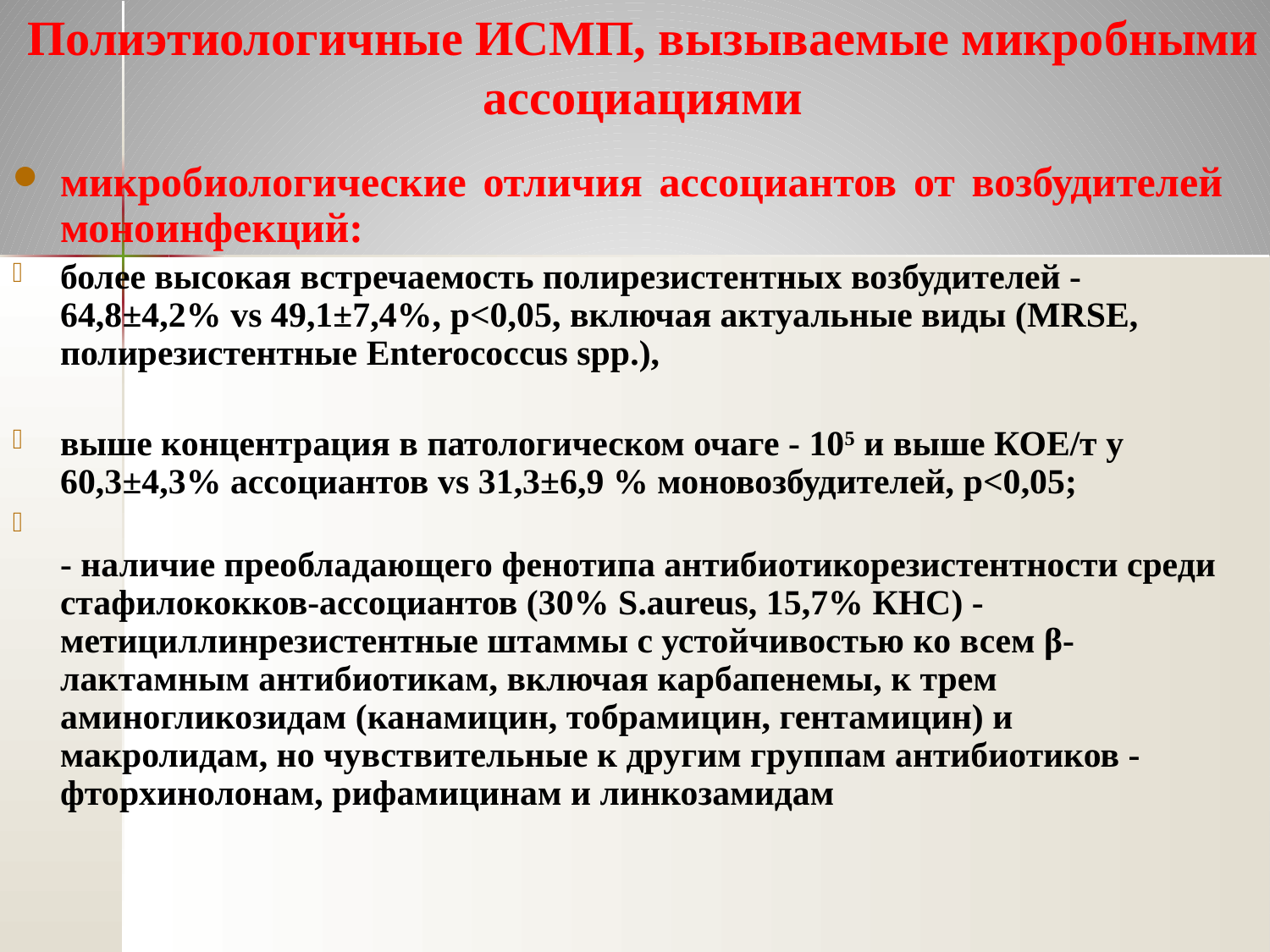

Полиэтиологичные ИСМП, вызываемые микробными ассоциациями

микробиологические отличия ассоциантов от возбудителей моноинфекций:
более высокая встречаемость полирезистентных возбудителей - 64,8±4,2% vs 49,1±7,4%, p<0,05, включая актуальные виды (MRSE, полирезистентные Enterococcus spp.),

выше концентрация в патологическом очаге - 105 и выше КОЕ/т у 60,3±4,3% ассоциантов vs 31,3±6,9 % моновозбудителей, p<0,05;
- наличие преобладающего фенотипа антибиотикорезистентности среди стафилококков-ассоциантов (30% S.aureus, 15,7% КНС) - метициллинрезистентные штаммы с устойчивостью ко всем β-лактамным антибиотикам, включая карбапенемы, к трем аминогликозидам (канамицин, тобрамицин, гентамицин) и макролидам, но чувствительные к другим группам антибиотиков - фторхинолонам, рифамицинам и линкозамидам